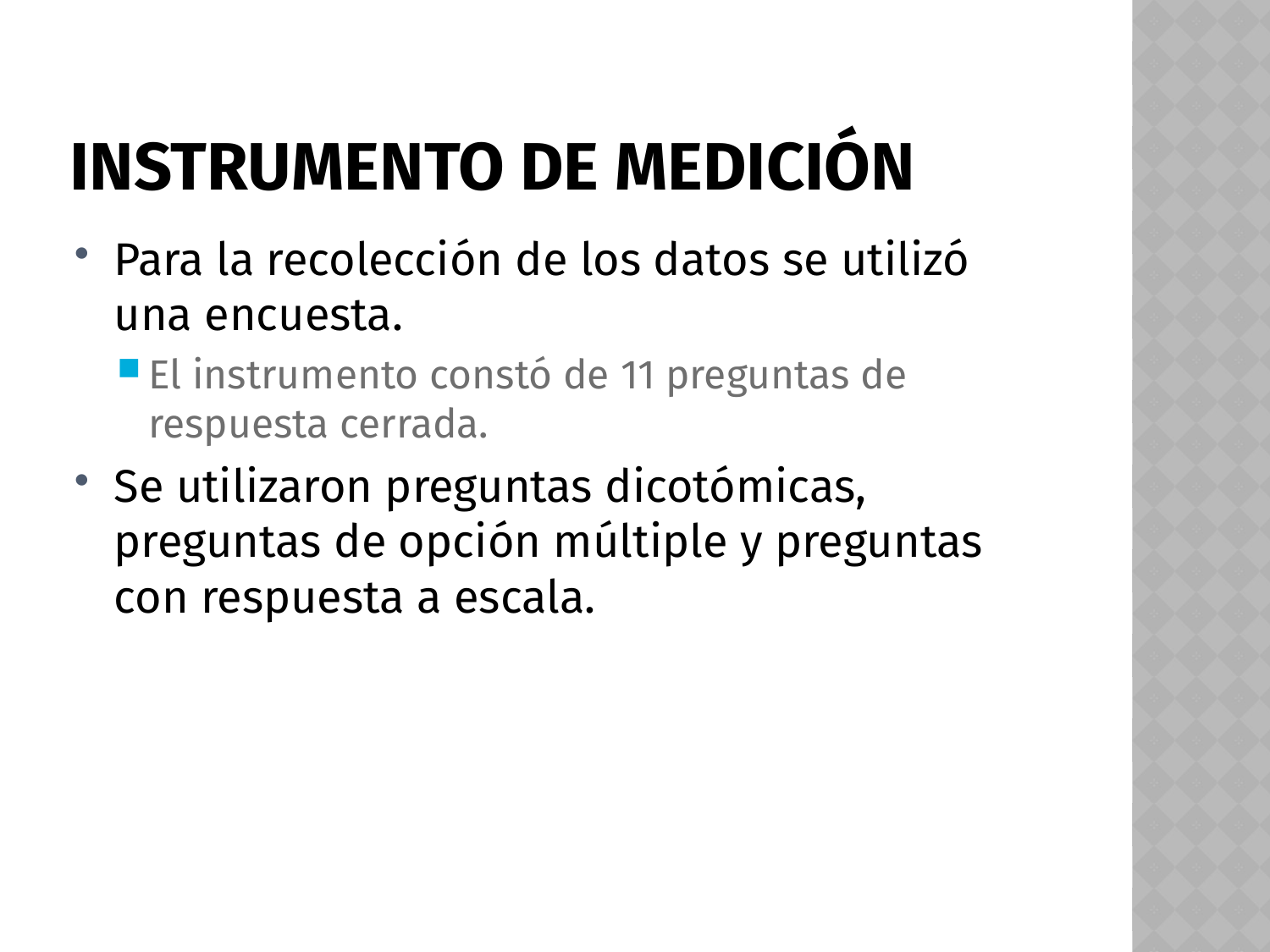

# Instrumento de medición
Para la recolección de los datos se utilizó una encuesta.
El instrumento constó de 11 preguntas de respuesta cerrada.
Se utilizaron preguntas dicotómicas, preguntas de opción múltiple y preguntas con respuesta a escala.